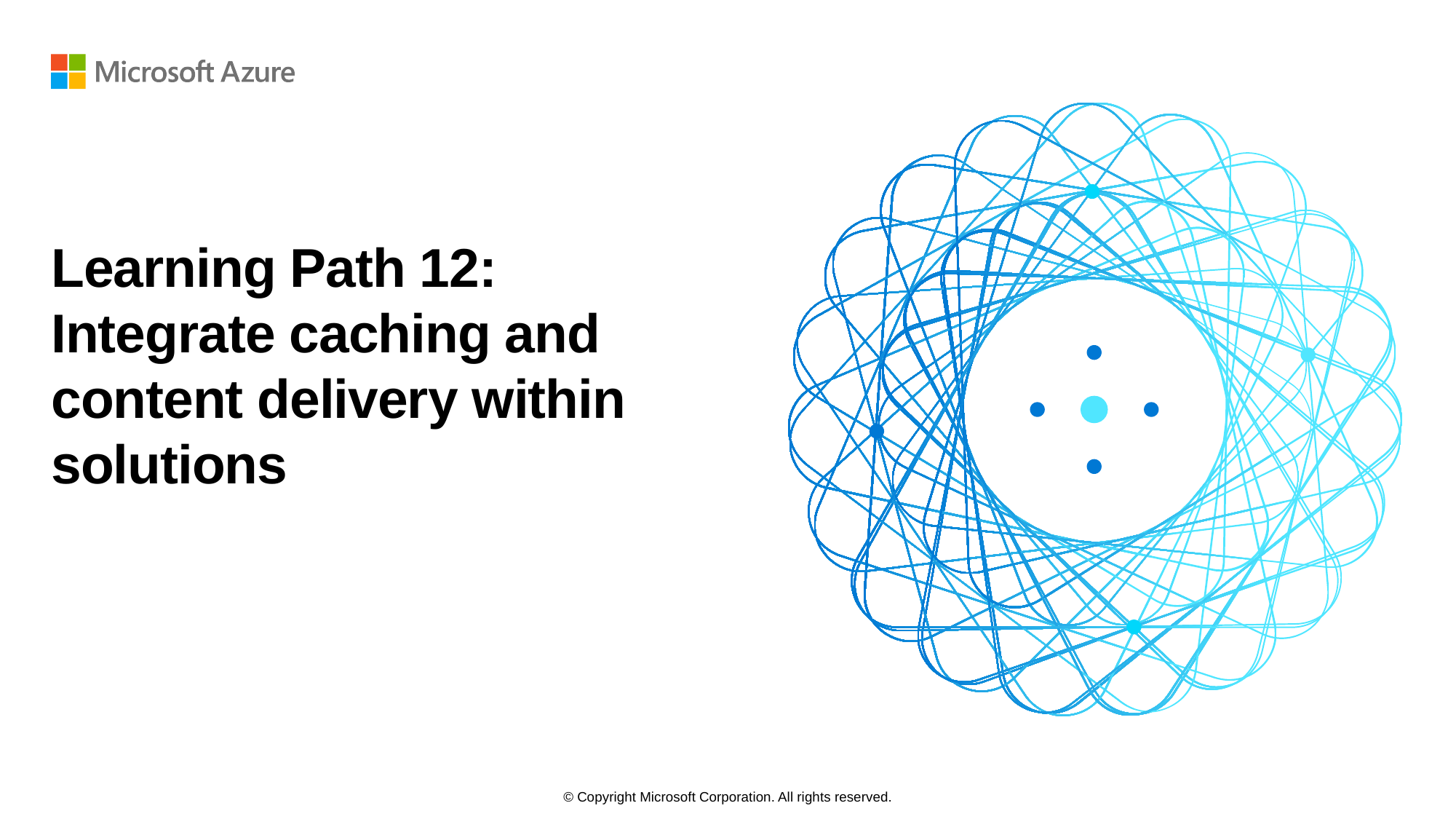

# Learning Path 12: Integrate caching and content delivery within solutions